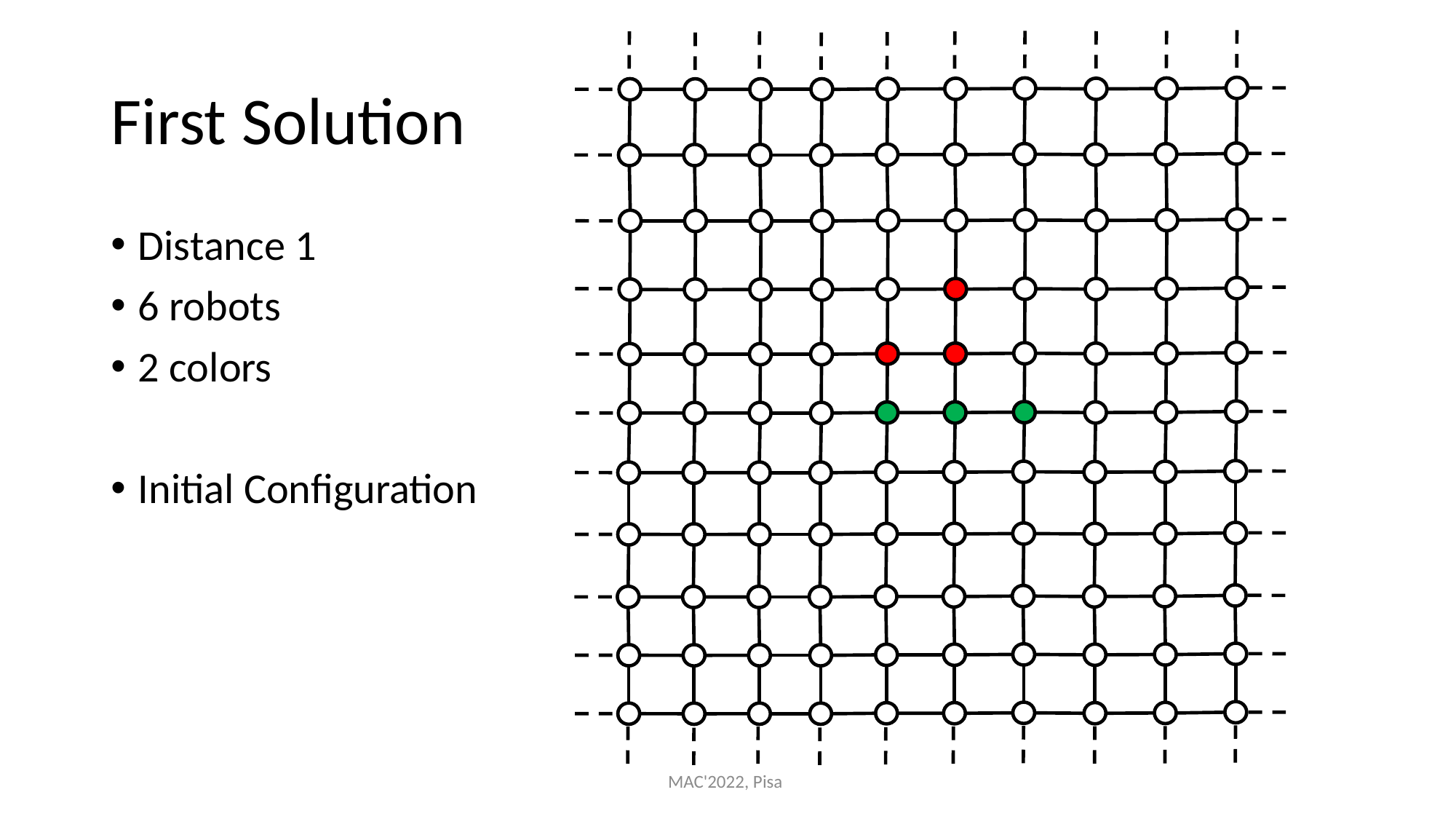

# First Solution
Distance 1
6 robots
2 colors

Initial Configuration

MAC'2022, Pisa